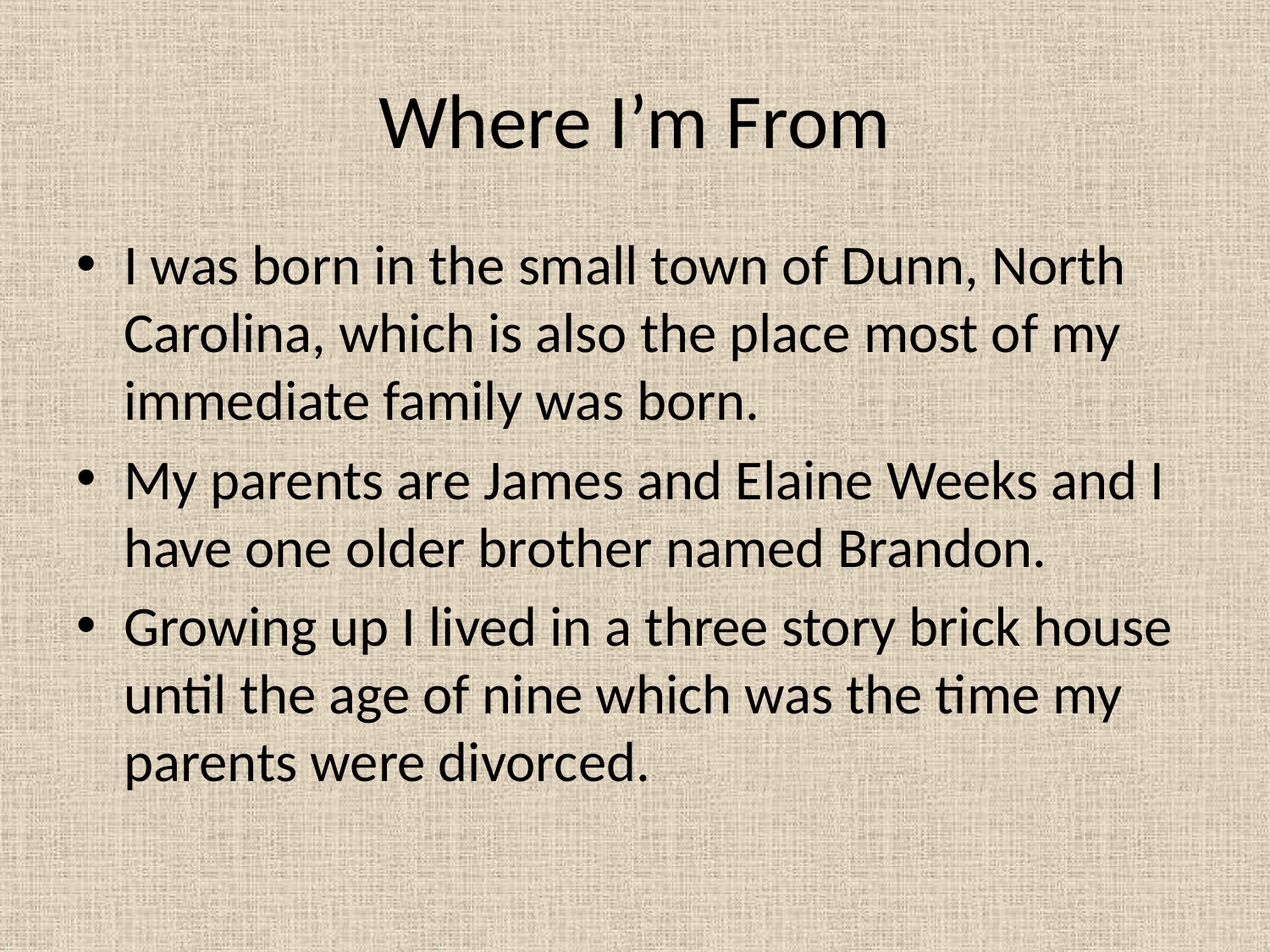

# Where I’m From
I was born in the small town of Dunn, North Carolina, which is also the place most of my immediate family was born.
My parents are James and Elaine Weeks and I have one older brother named Brandon.
Growing up I lived in a three story brick house until the age of nine which was the time my parents were divorced.